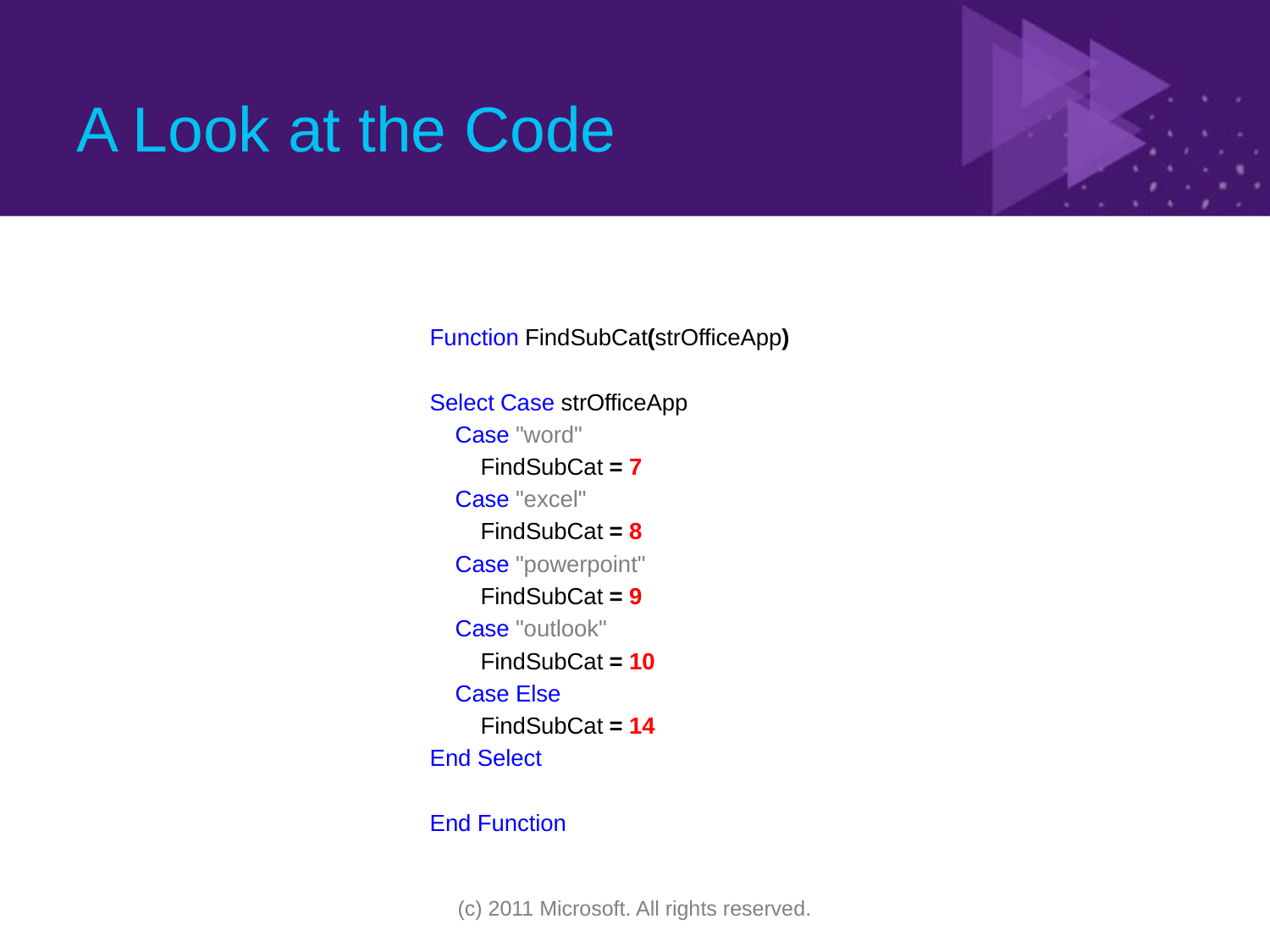

# A Look at the Code
Function FindSubCat(strOfficeApp)

Select Case strOfficeApp
    Case "word"
        FindSubCat = 7
    Case "excel"
        FindSubCat = 8
    Case "powerpoint"
        FindSubCat = 9
    Case "outlook"
        FindSubCat = 10
    Case Else
        FindSubCat = 14
End Select

End Function
(c) 2011 Microsoft. All rights reserved.